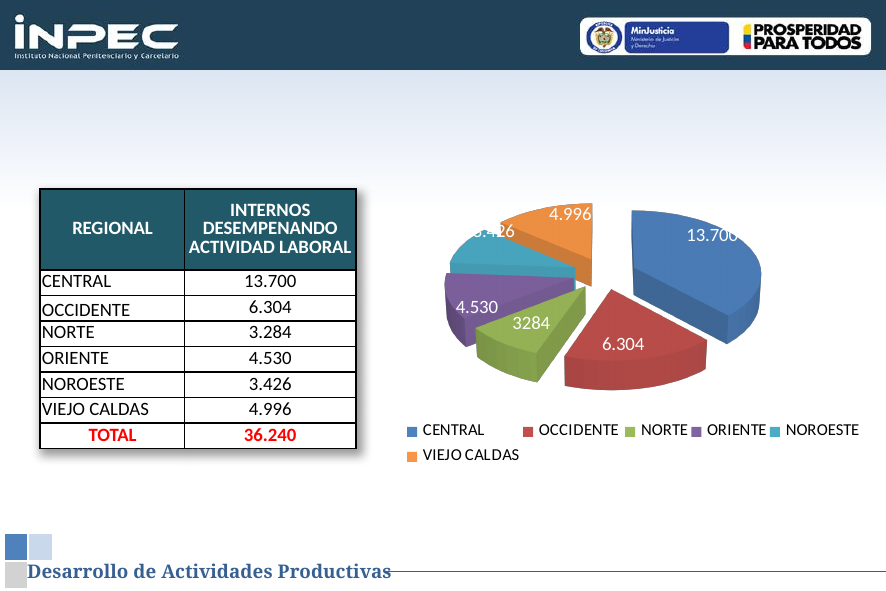

[unsupported chart]

| REGIONAL | INTERNOS DESEMPENANDO ACTIVIDAD LABORAL |
| --- | --- |
| CENTRAL | 13.700 |
| OCCIDENTE | 6.304 |
| NORTE | 3.284 |
| ORIENTE | 4.530 |
| NOROESTE | 3.426 |
| VIEJO CALDAS | 4.996 |
| TOTAL | 36.240 |

Desarrollo de Actividades Productivas